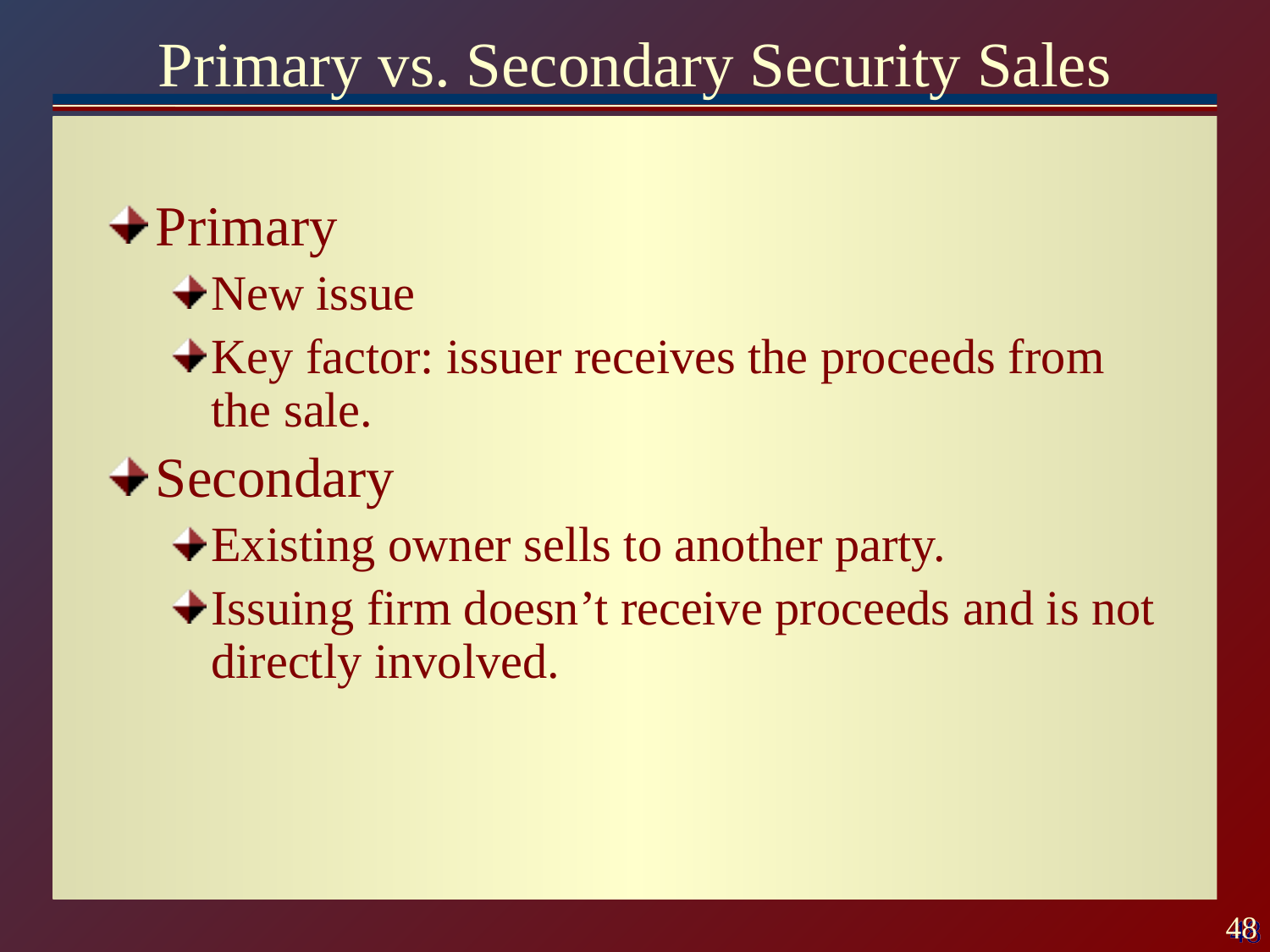

# Primary vs. Secondary Security Sales
Primary
New issue
Key factor: issuer receives the proceeds from the sale.
Secondary
Existing owner sells to another party.
Issuing firm doesn’t receive proceeds and is not directly involved.